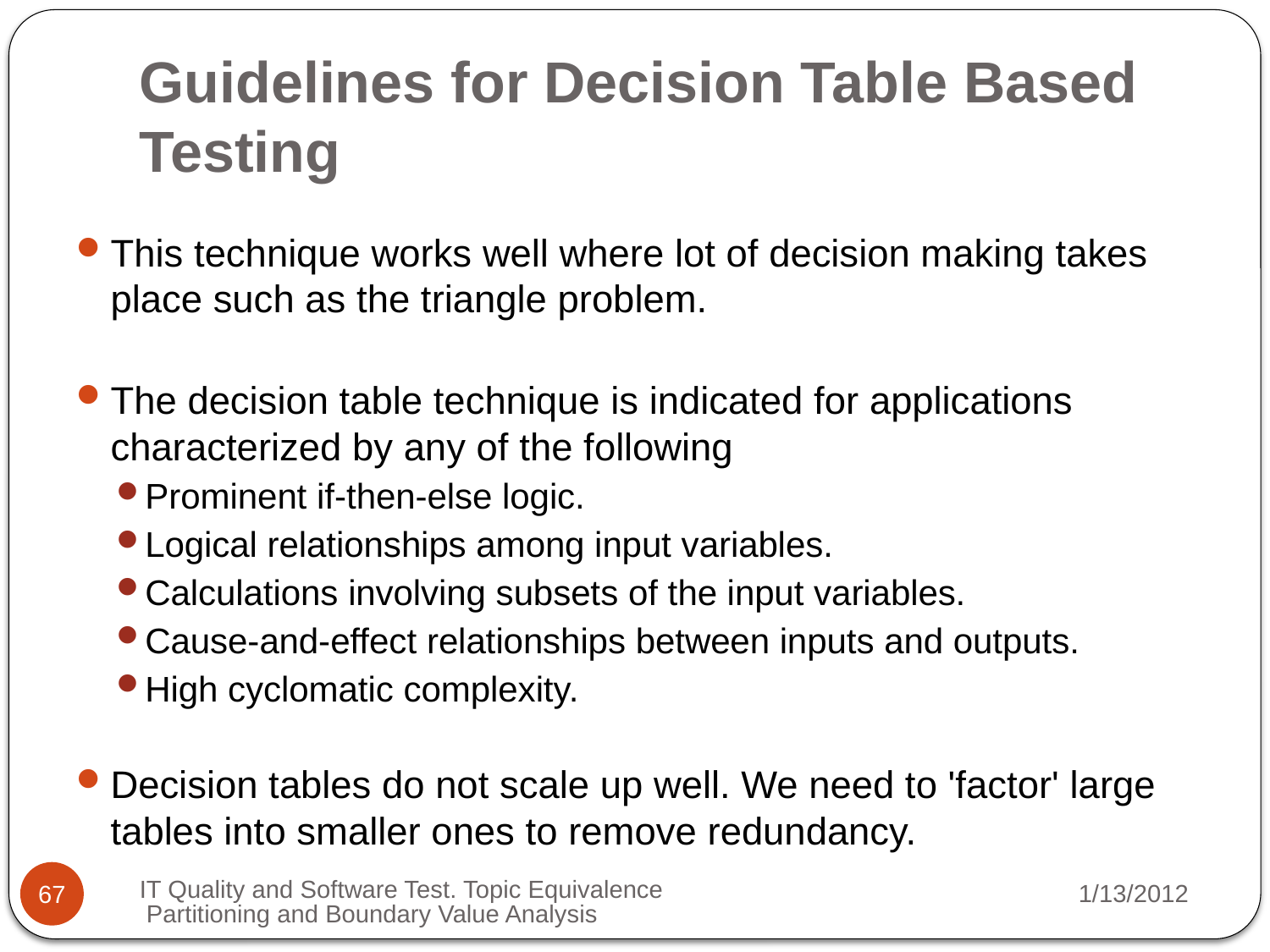

# Guidelines for Decision Table Based Testing
This technique works well where lot of decision making takes place such as the triangle problem.
The decision table technique is indicated for applications characterized by any of the following
Prominent if-then-else logic.
Logical relationships among input variables.
Calculations involving subsets of the input variables.
Cause-and-effect relationships between inputs and outputs.
High cyclomatic complexity.
Decision tables do not scale up well. We need to 'factor' large tables into smaller ones to remove redundancy.
IT Quality and Software Test. Topic Equivalence Partitioning and Boundary Value Analysis
1/13/2012
67